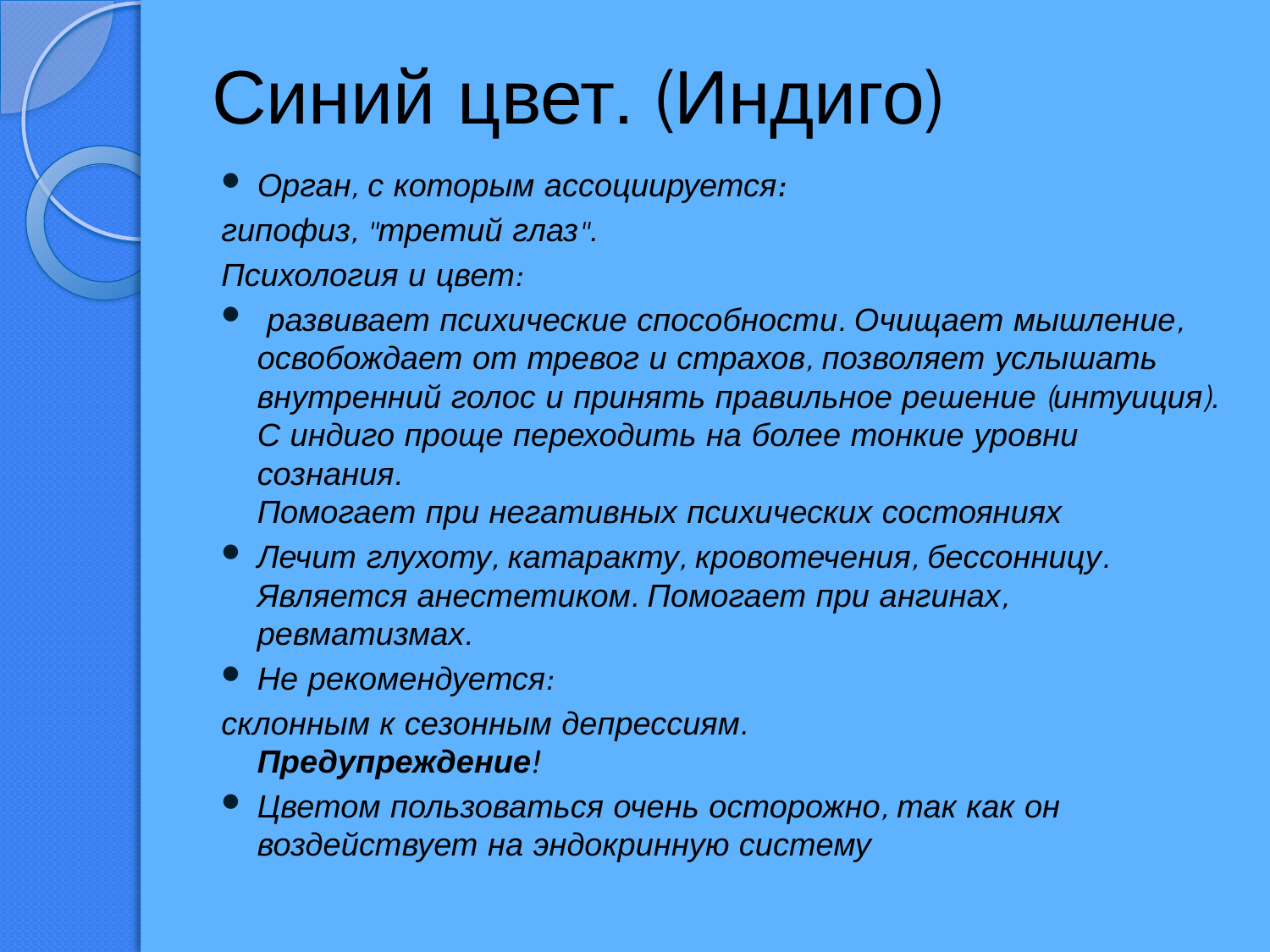

# Синий цвет. (Индиго)
Орган, с которым ассоциируется:
гипофиз, "третий глаз".
Психология и цвет:
 развивает психические способности. Очищает мышление, освобождает от тревог и страхов, позволяет услышать внутренний голос и принять правильное решение (интуиция). С индиго проще переходить на более тонкие уровни сознания.
Помогает при негативных психических состояниях
Лечит глухоту, катаракту, кровотечения, бессонницу. Является анестетиком. Помогает при ангинах, ревматизмах.
Не рекомендуется:
склонным к сезонным депрессиям.
Предупреждение!
Цветом пользоваться очень осторожно, так как он воздействует на эндокринную систему